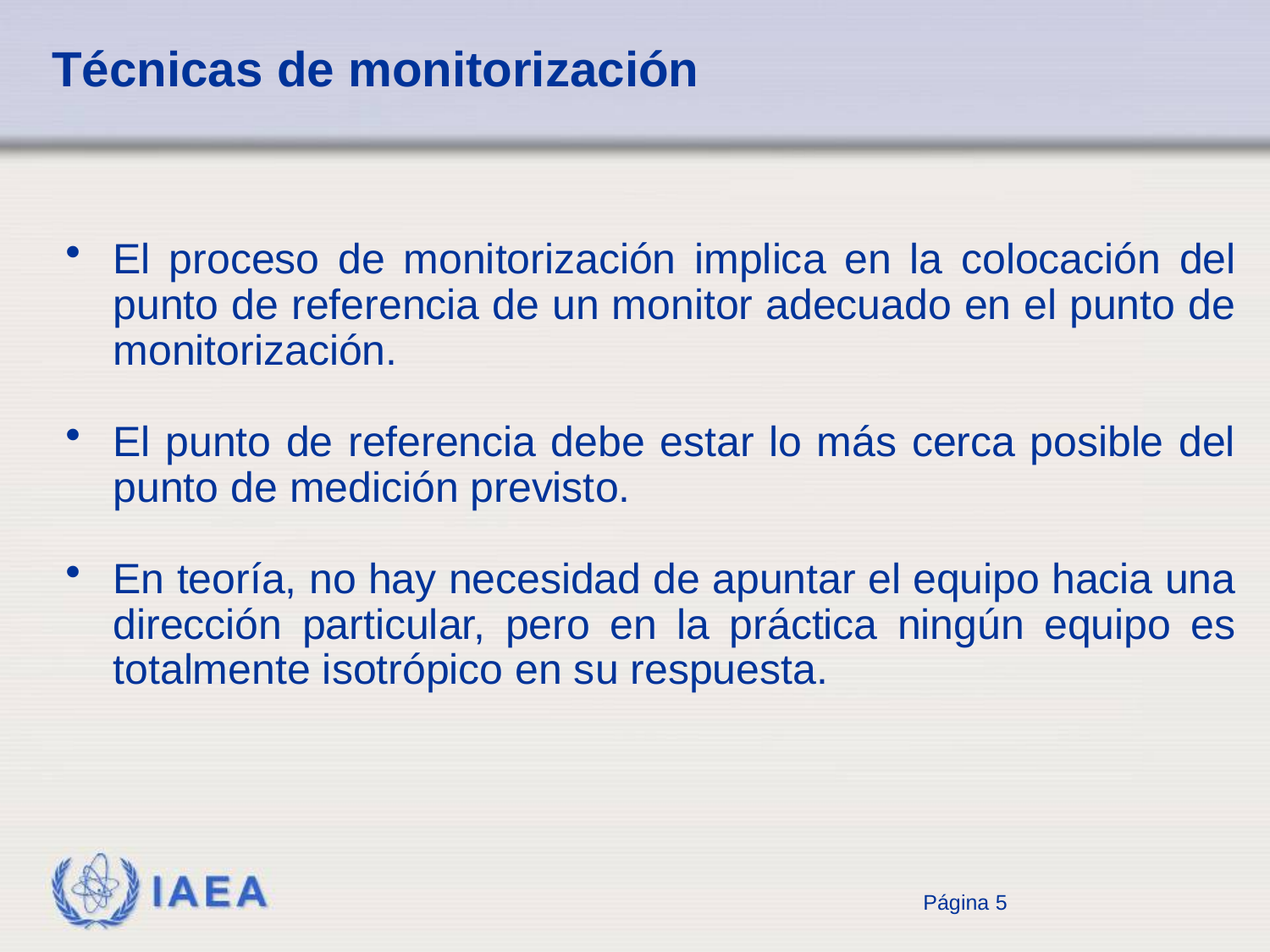

# Técnicas de monitorización
El proceso de monitorización implica en la colocación del punto de referencia de un monitor adecuado en el punto de monitorización.

El punto de referencia debe estar lo más cerca posible del punto de medición previsto.

En teoría, no hay necesidad de apuntar el equipo hacia una dirección particular, pero en la práctica ningún equipo es totalmente isotrópico en su respuesta.